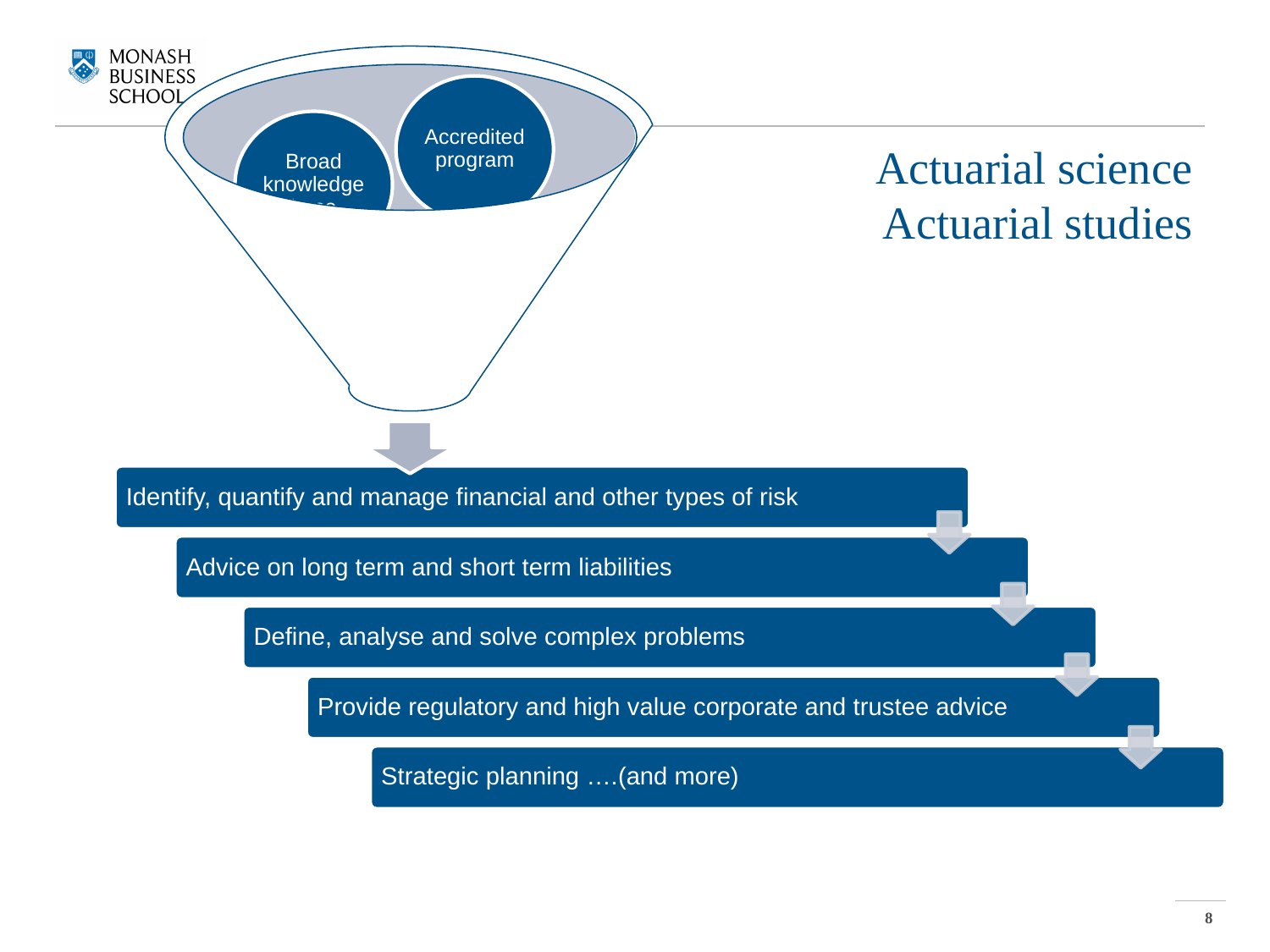

Accredited program
Broad knowledge base
Econometrics

# Actuarial science Actuarial studies
Identify, quantify and manage financial and other types of risk
Advice on long term and short term liabilities
Define, analyse and solve complex problems
Provide regulatory and high value corporate and trustee advice
Strategic planning ….(and more)

8